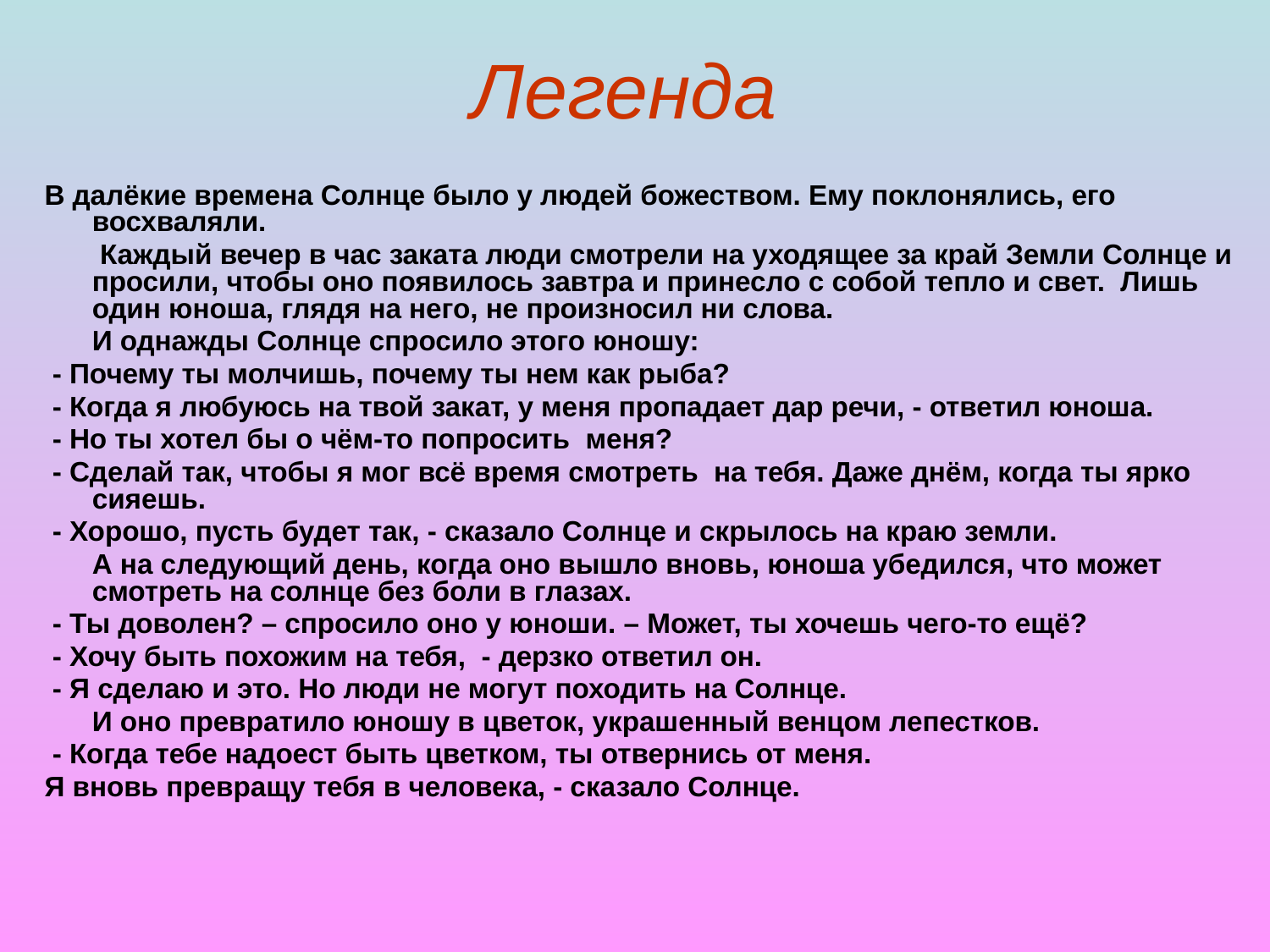

# Легенда

В далёкие времена Солнце было у людей божеством. Ему поклонялись, его восхваляли.
	 Каждый вечер в час заката люди смотрели на уходящее за край Земли Солнце и просили, чтобы оно появилось завтра и принесло с собой тепло и свет.  Лишь один юноша, глядя на него, не произносил ни слова.
	И однажды Солнце спросило этого юношу:
 - Почему ты молчишь, почему ты нем как рыба?
 - Когда я любуюсь на твой закат, у меня пропадает дар речи, - ответил юноша.
 - Но ты хотел бы о чём-то попросить  меня?
 - Сделай так, чтобы я мог всё время смотреть  на тебя. Даже днём, когда ты ярко сияешь.
 - Хорошо, пусть будет так, - сказало Солнце и скрылось на краю земли.
	А на следующий день, когда оно вышло вновь, юноша убедился, что может смотреть на солнце без боли в глазах.
 - Ты доволен? – спросило оно у юноши. – Может, ты хочешь чего-то ещё?
 - Хочу быть похожим на тебя,  - дерзко ответил он.
 - Я сделаю и это. Но люди не могут походить на Солнце.
	И оно превратило юношу в цветок, украшенный венцом лепестков.
 - Когда тебе надоест быть цветком, ты отвернись от меня.
Я вновь превращу тебя в человека, - сказало Солнце.